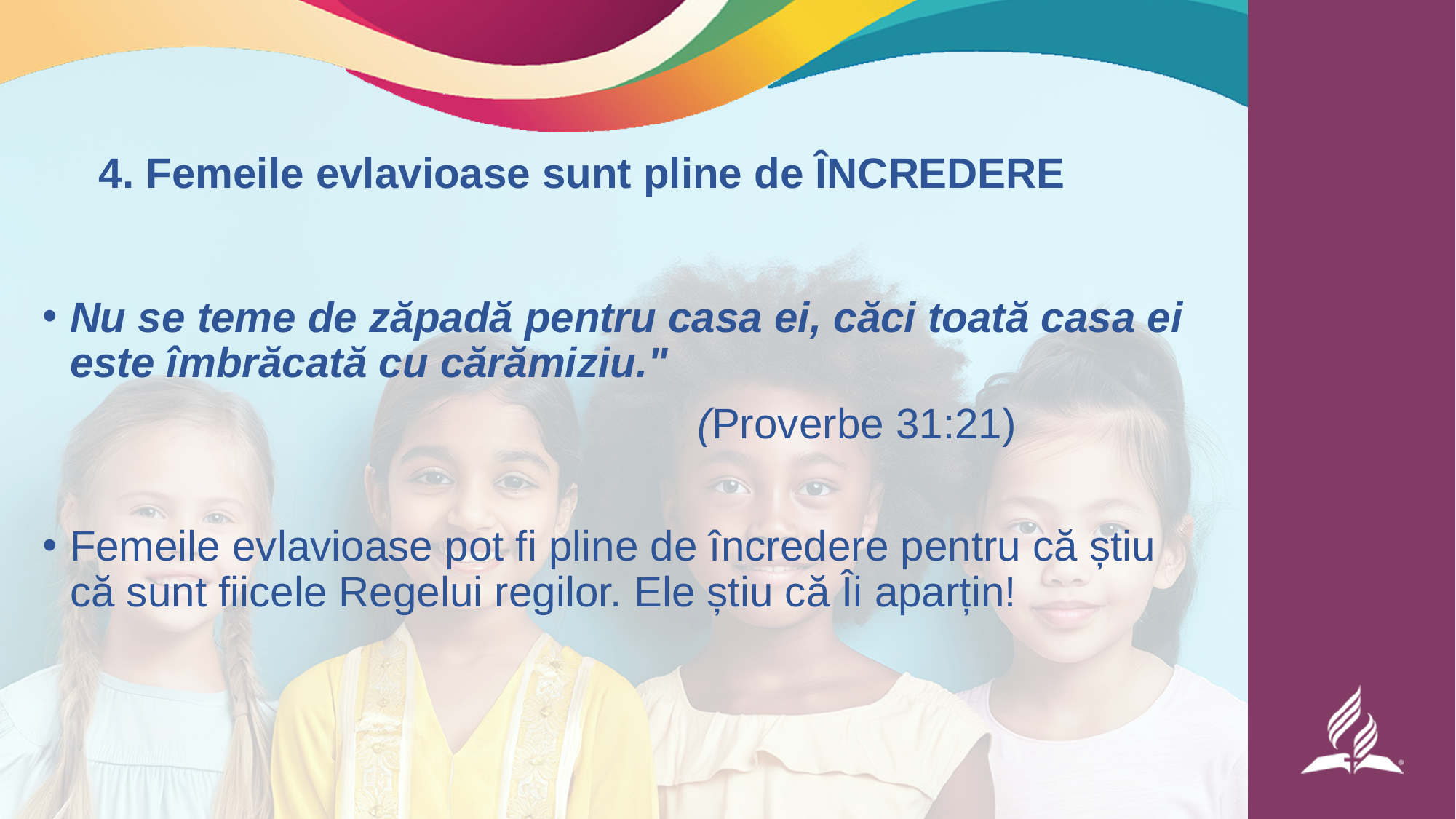

# 4. Femeile evlavioase sunt pline de ÎNCREDERE
Nu se teme de zăpadă pentru casa ei, căci toată casa ei este îmbrăcată cu cărămiziu."
						(Proverbe 31:21)

Femeile evlavioase pot fi pline de încredere pentru că știu că sunt fiicele Regelui regilor. Ele știu că Îi aparțin!